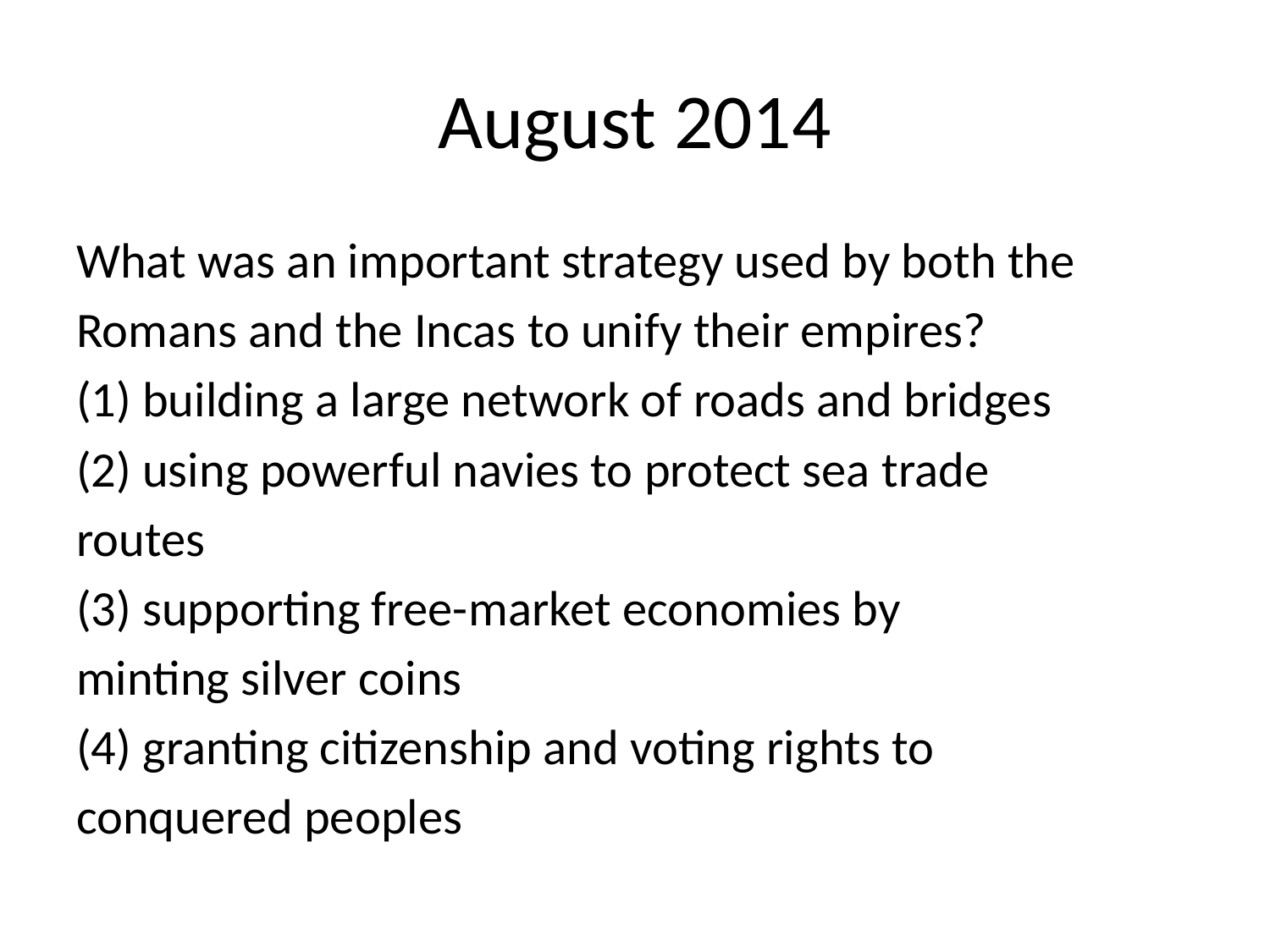

# August 2014
What was an important strategy used by both the
Romans and the Incas to unify their empires?
(1) building a large network of roads and bridges
(2) using powerful navies to protect sea trade
routes
(3) supporting free-market economies by
minting silver coins
(4) granting citizenship and voting rights to
conquered peoples